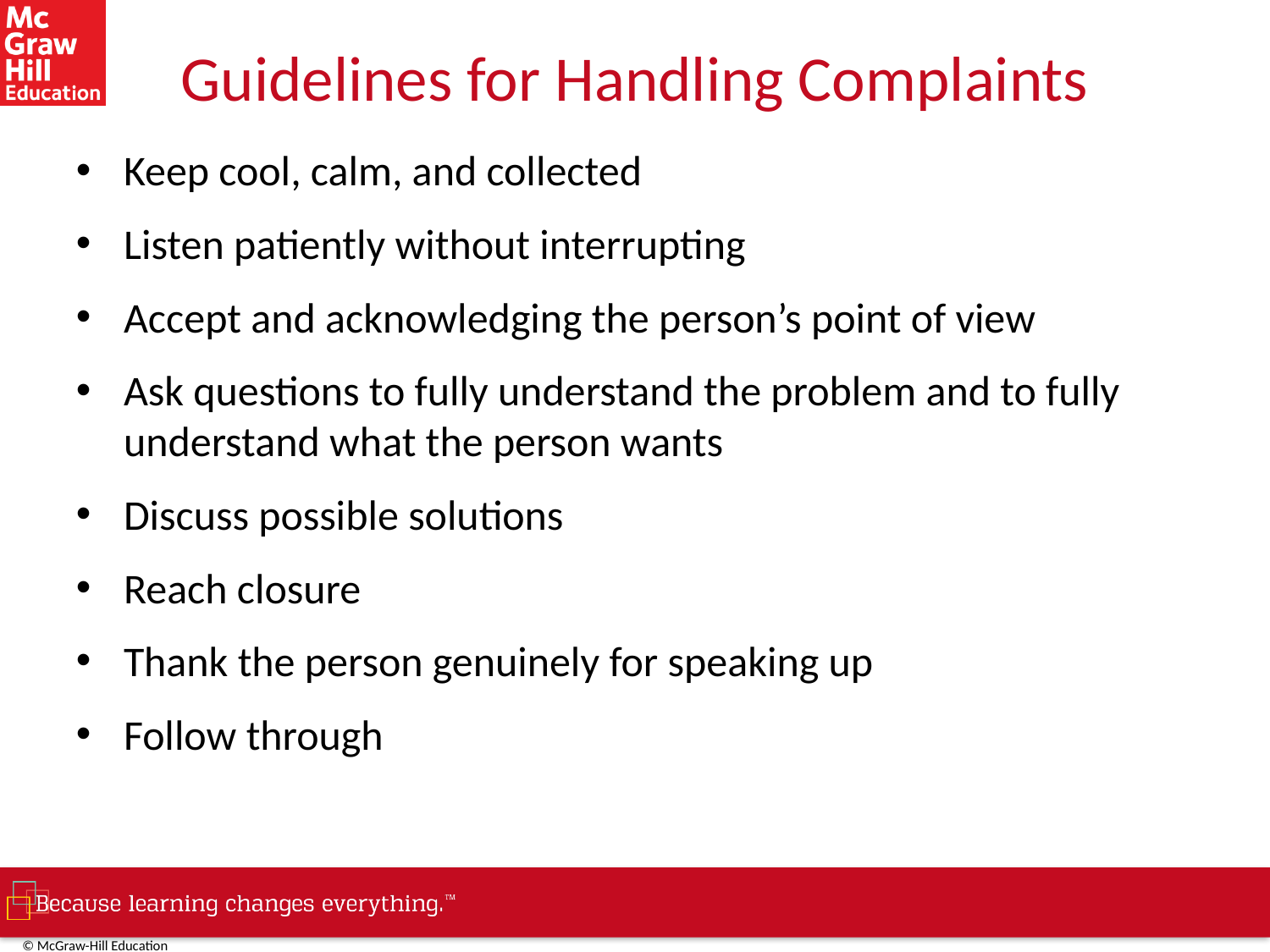

# Guidelines for Handling Complaints
Keep cool, calm, and collected
Listen patiently without interrupting
Accept and acknowledging the person’s point of view
Ask questions to fully understand the problem and to fully understand what the person wants
Discuss possible solutions
Reach closure
Thank the person genuinely for speaking up
Follow through